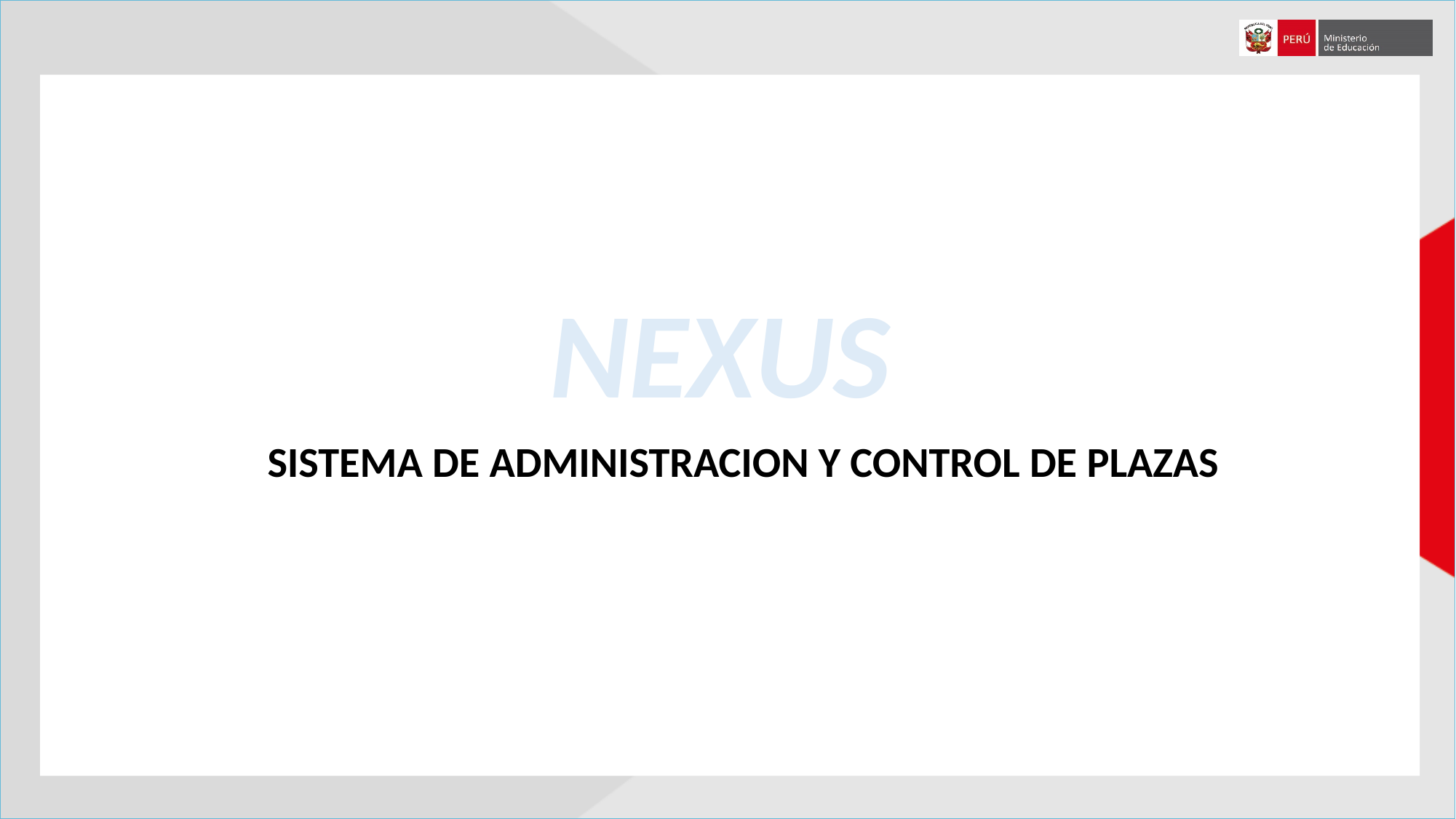

NEXUS
SISTEMA DE ADMINISTRACION Y CONTROL DE PLAZAS